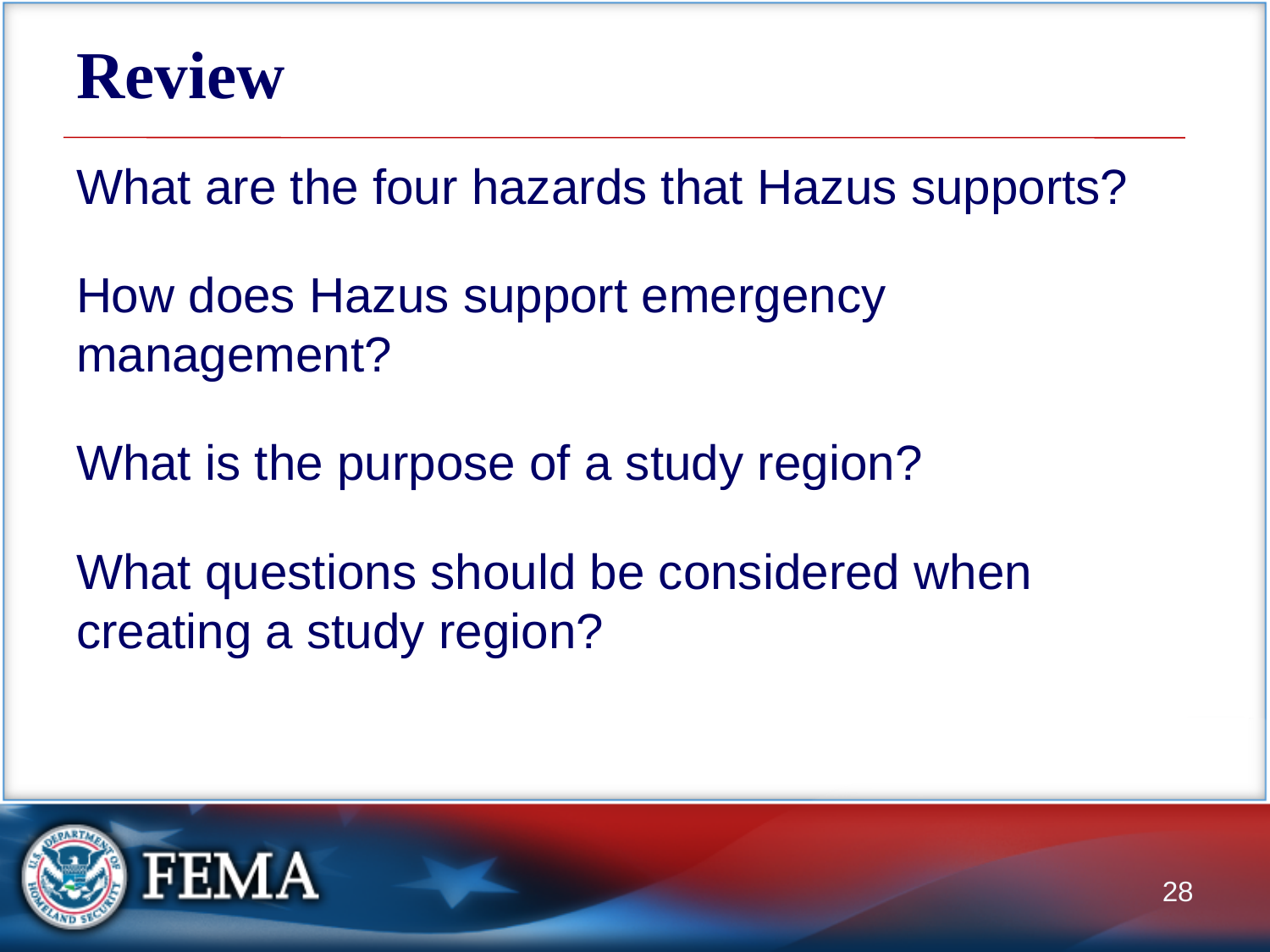

# Review
What are the four hazards that Hazus supports?
How does Hazus support emergency management?
What is the purpose of a study region?
What questions should be considered when creating a study region?
28